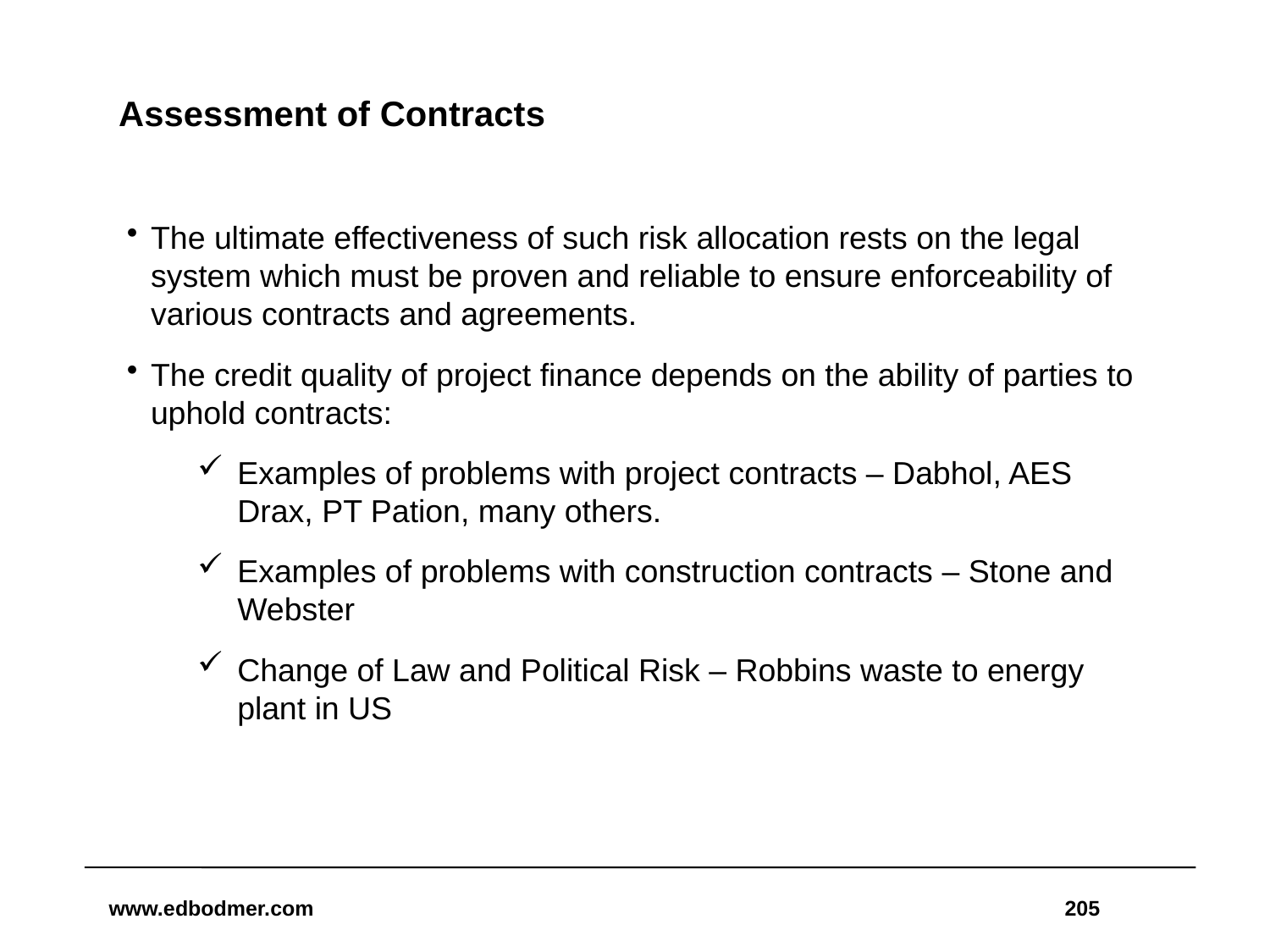

# Assessment of Contracts
The ultimate effectiveness of such risk allocation rests on the legal system which must be proven and reliable to ensure enforceability of various contracts and agreements.
The credit quality of project finance depends on the ability of parties to uphold contracts:
Examples of problems with project contracts – Dabhol, AES Drax, PT Pation, many others.
Examples of problems with construction contracts – Stone and Webster
Change of Law and Political Risk – Robbins waste to energy plant in US